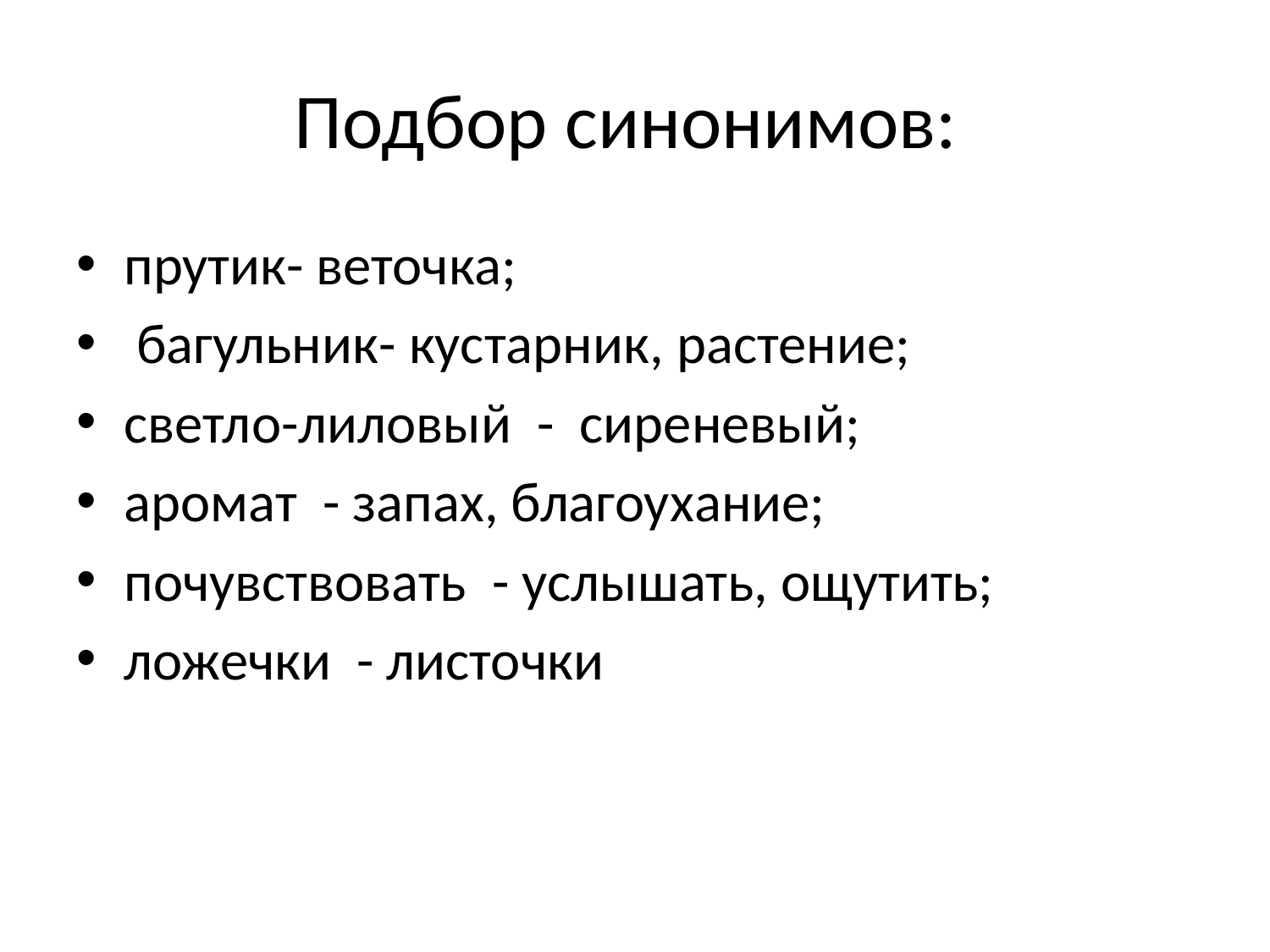

# Подбор синонимов:
прутик- веточка;
 багульник- кустарник, растение;
светло-лиловый  -  сиреневый;
аромат  - запах, благоухание;
почувствовать  - услышать, ощутить;
ложечки  - листочки